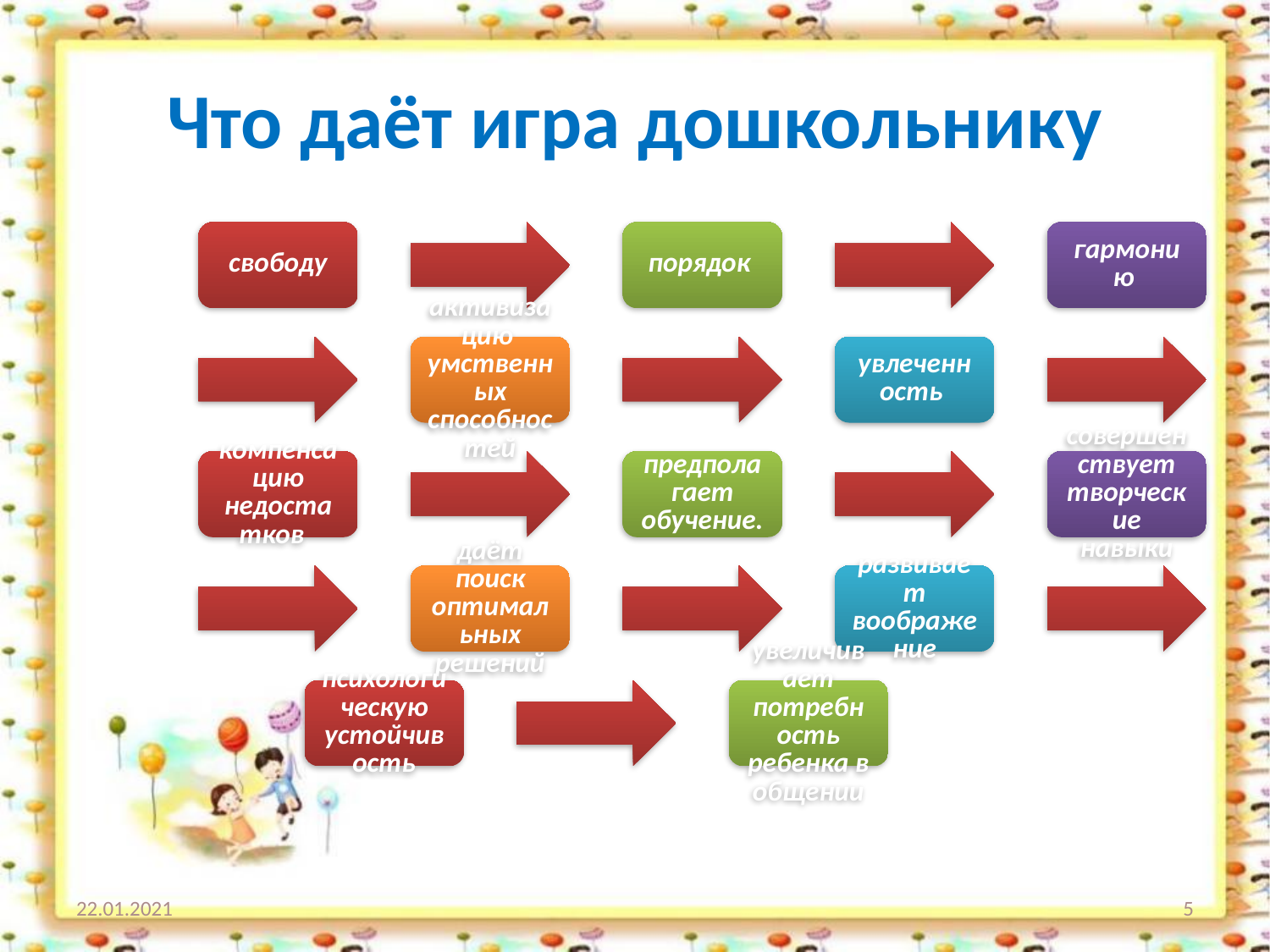

# Что даёт игра дошкольнику
свободу
порядок
гармонию
увлеченность
активизацию  умственных способностей
компенсацию недостатков
предполагает обучение.
совершенствует творческие навыки
даёт поиск оптимальных решений
психологическую устойчивость
22.01.2021

5